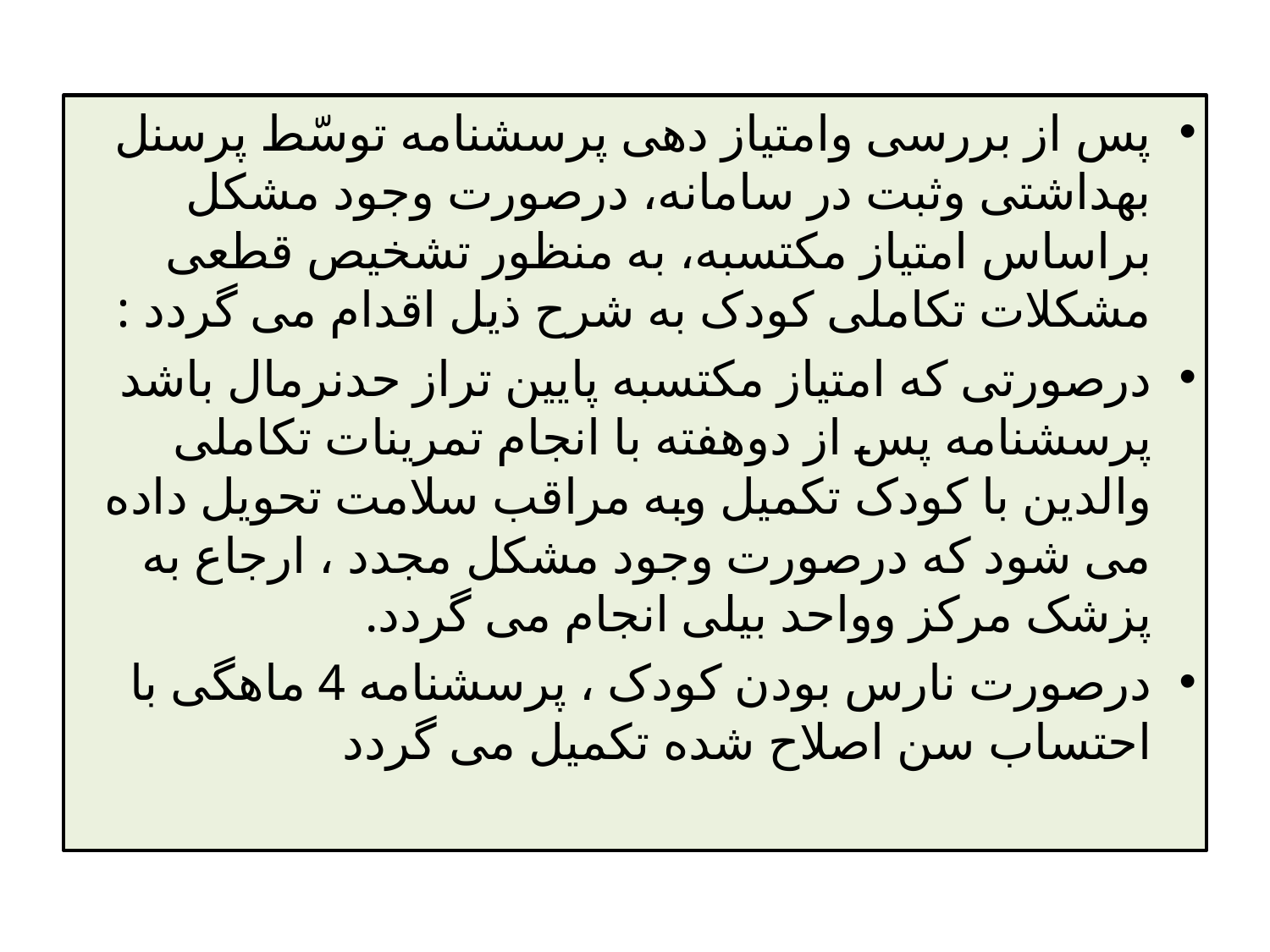

پس از بررسی وامتیاز دهی پرسشنامه توسّط پرسنل بهداشتی وثبت در سامانه، درصورت وجود مشکل براساس امتیاز مکتسبه، به منظور تشخیص قطعی مشکلات تکاملی کودک به شرح ذیل اقدام می گردد :
درصورتی که امتیاز مکتسبه پایین تراز حدنرمال باشد پرسشنامه پس از دوهفته با انجام تمرینات تکاملی والدین با کودک تکمیل وبه مراقب سلامت تحویل داده می شود که درصورت وجود مشکل مجدد ، ارجاع به پزشک مرکز وواحد بیلی انجام می گردد.
درصورت نارس بودن کودک ، پرسشنامه 4 ماهگی با احتساب سن اصلاح شده تکمیل می گردد